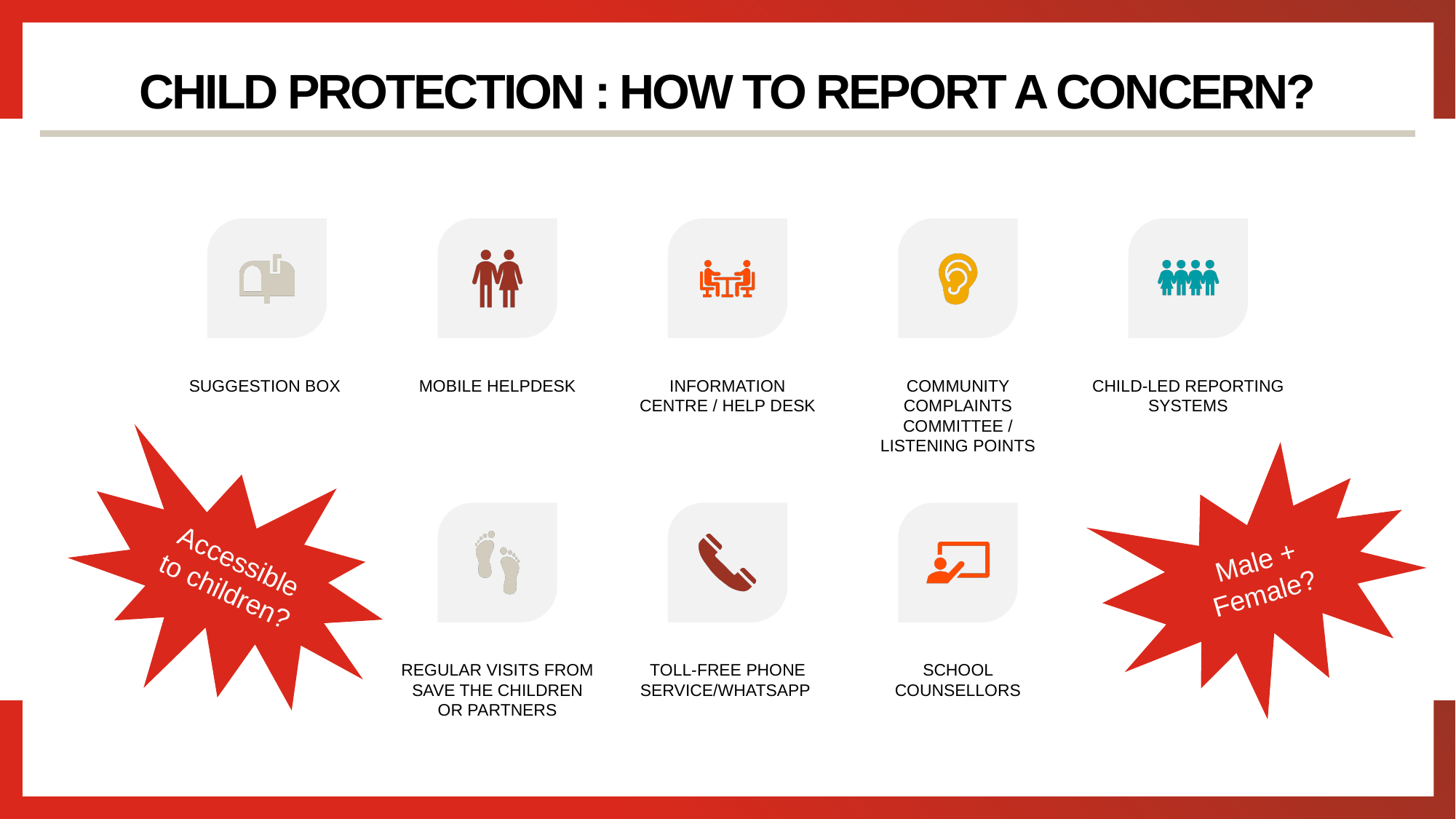

# Child protection : How to report a concern?
Suggestion box
Mobile helpdesk
Information Centre / Help Desk
Community Complaints Committee / Listening Points
Child-led reporting systems
Regular visits from Save the Children or partners
TOLL-Free phone service/Whatsapp
School counsellors
Accessible to children?
Male + Female?